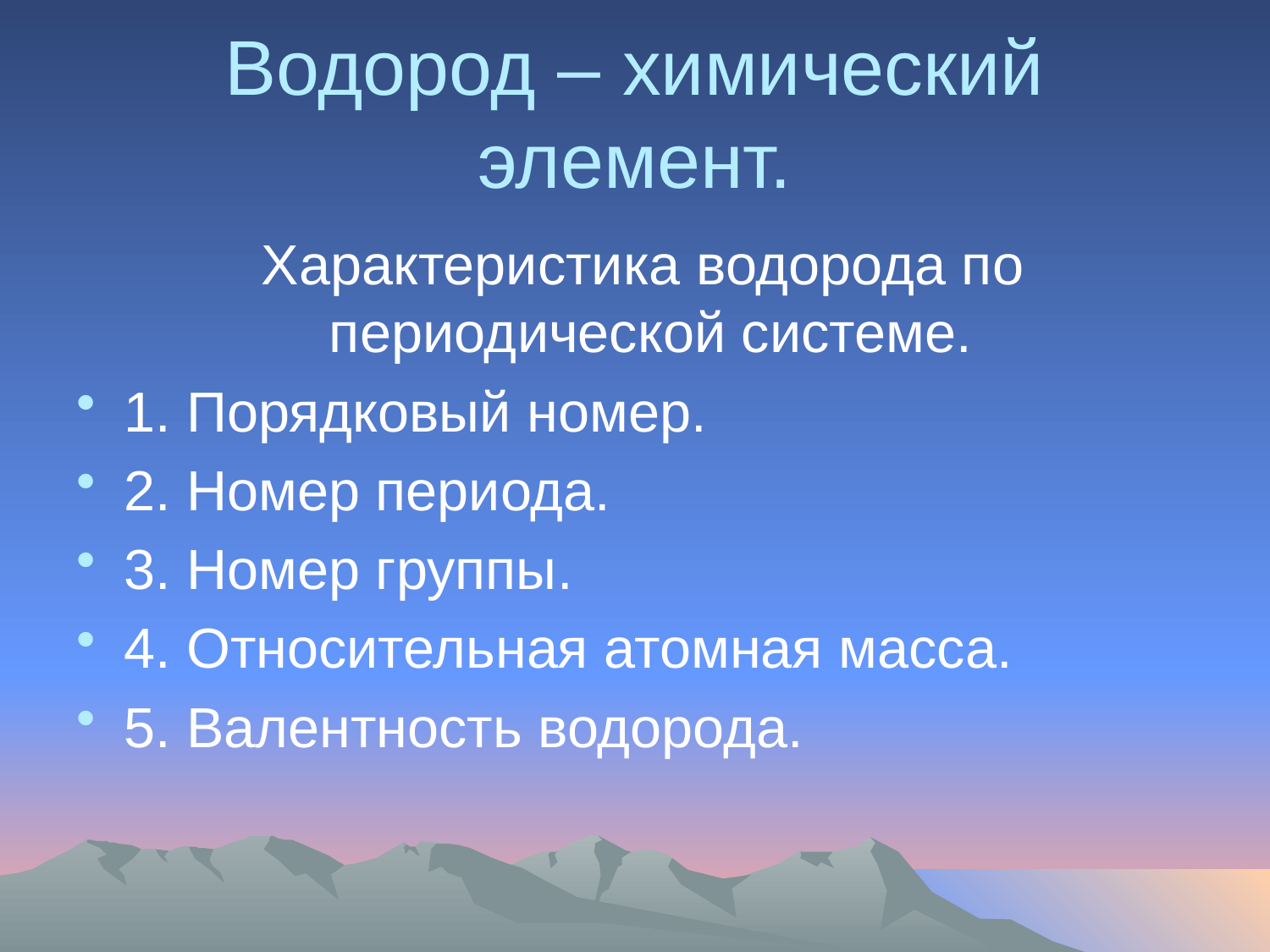

# Водород – химический элемент.
 Характеристика водорода по периодической системе.
1. Порядковый номер.
2. Номер периода.
3. Номер группы.
4. Относительная атомная масса.
5. Валентность водорода.